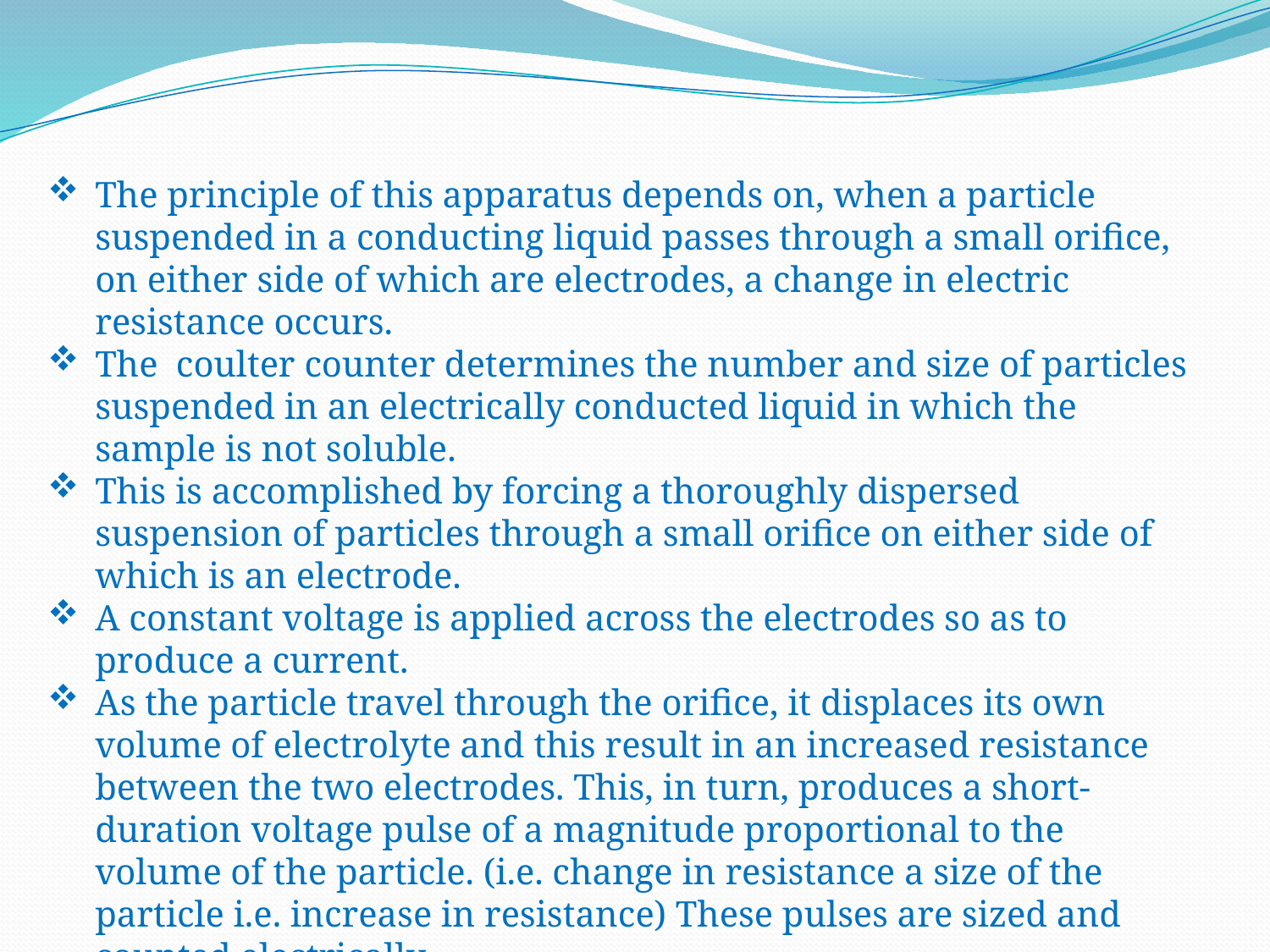

The principle of this apparatus depends on, when a particle suspended in a conducting liquid passes through a small orifice, on either side of which are electrodes, a change in electric resistance occurs.
The  coulter counter determines the number and size of particles suspended in an electrically conducted liquid in which the sample is not soluble.
This is accomplished by forcing a thoroughly dispersed suspension of particles through a small orifice on either side of which is an elec­trode.
A constant voltage is applied across the electrodes so as to produce a current.
As the particle travel through the orifice, it displaces its own volume of electrolyte and this result in an increased resistance between the two electrodes. This, in turn, produces a short- duration voltage pulse of a magni­tude proportional to the volume of the particle. (i.e. change in resistance a size of the particle i.e. increase in resis­tance) These pulses are sized and counted electrically.